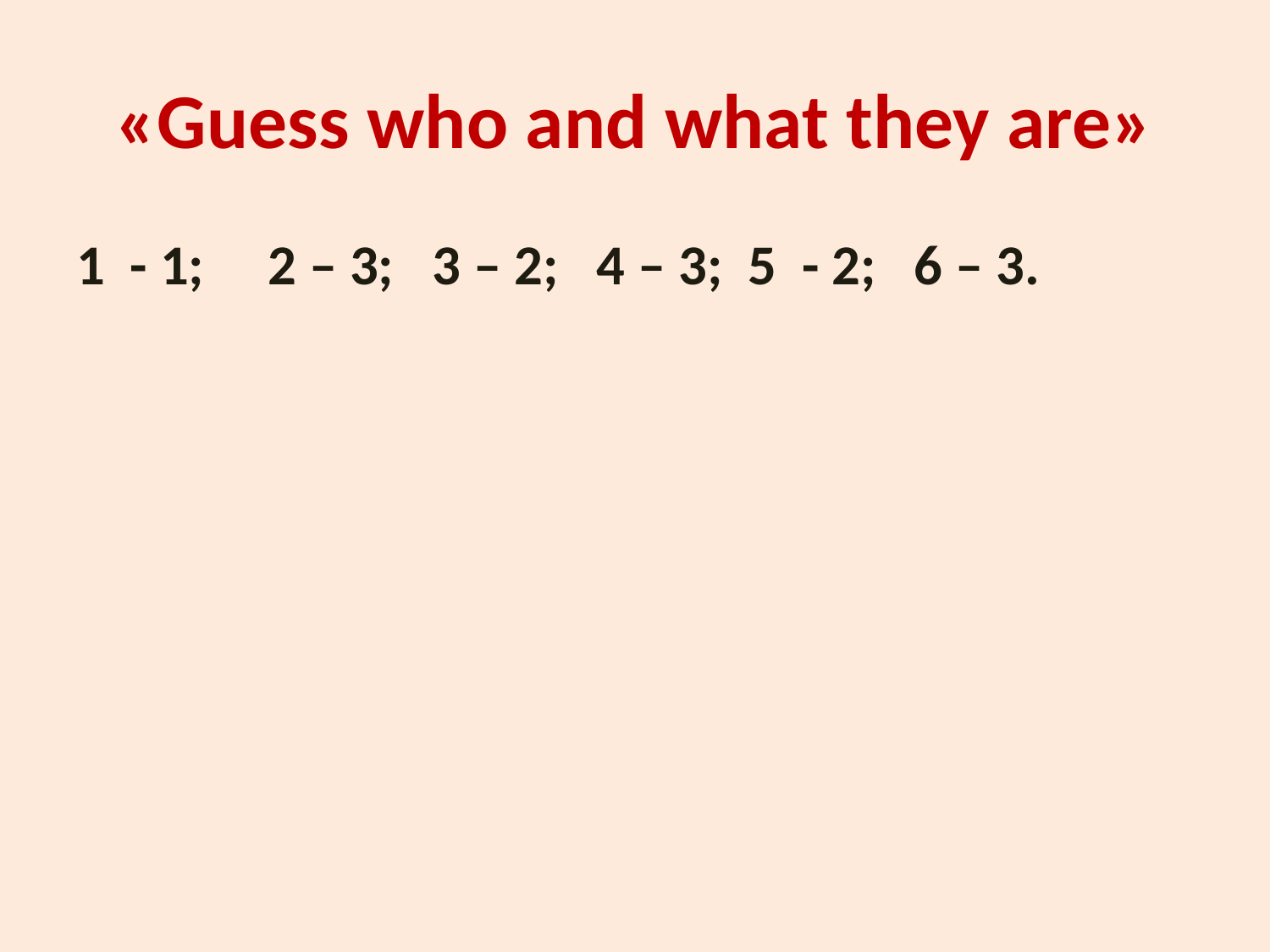

# «Guess who and what they are»
1  - 1;     2 – 3;   3 – 2;   4 – 3;  5  - 2;   6 – 3.